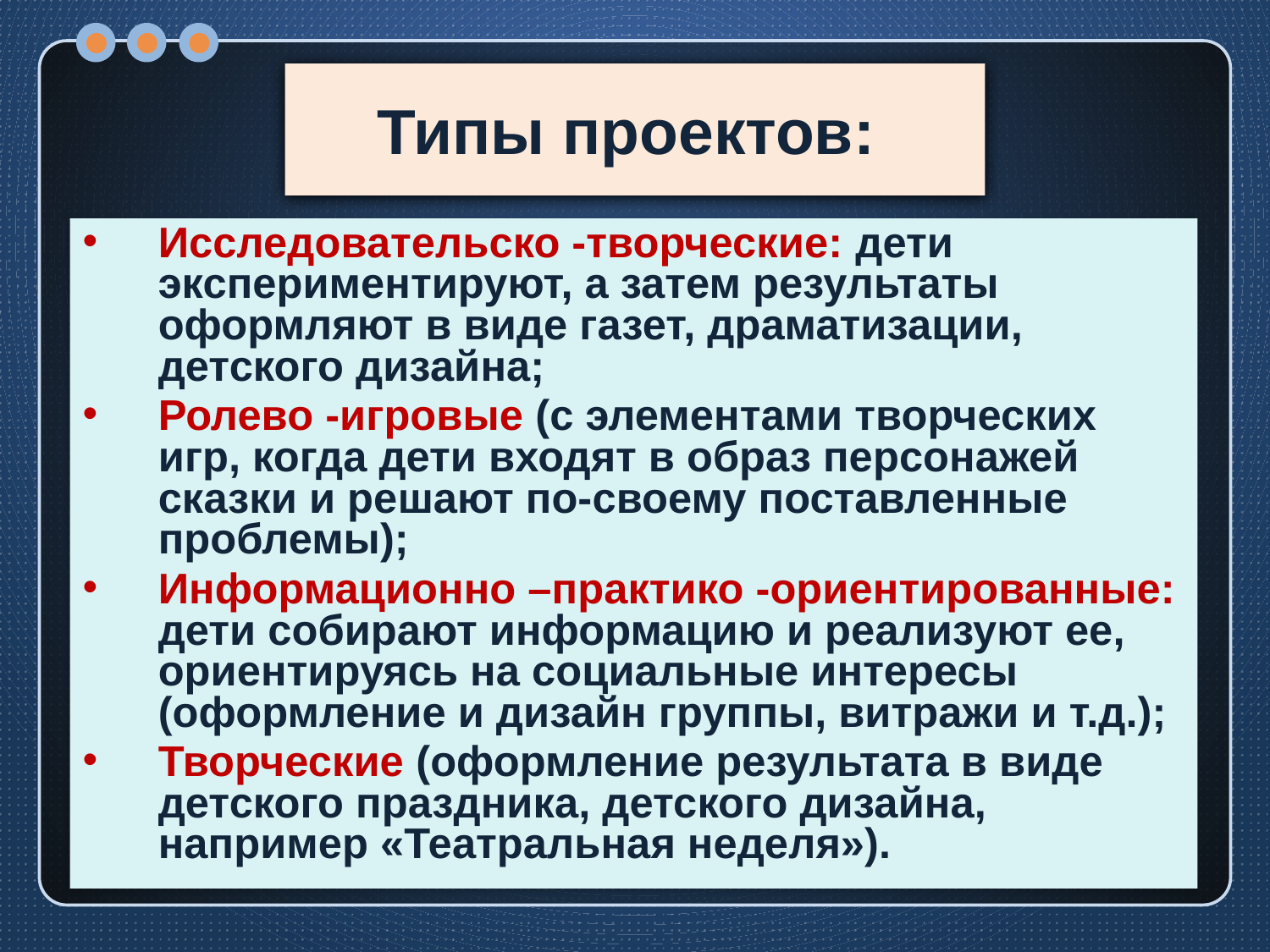

# Типы проектов:
Исследовательско -творческие: дети экспериментируют, а затем результаты оформляют в виде газет, драматизации, детского дизайна;
Ролево -игровые (с элементами творческих игр, когда дети входят в образ персонажей сказки и ре­шают по-своему поставленные проблемы);
Информационно –практико -ориентированные: дети собирают информацию и реализуют ее, ориентируясь на социальные интересы (оформление и дизайн группы, витражи и т.д.);
Творческие (оформление результата в виде детского праздника, детского дизайна, например «Театральная неделя»).